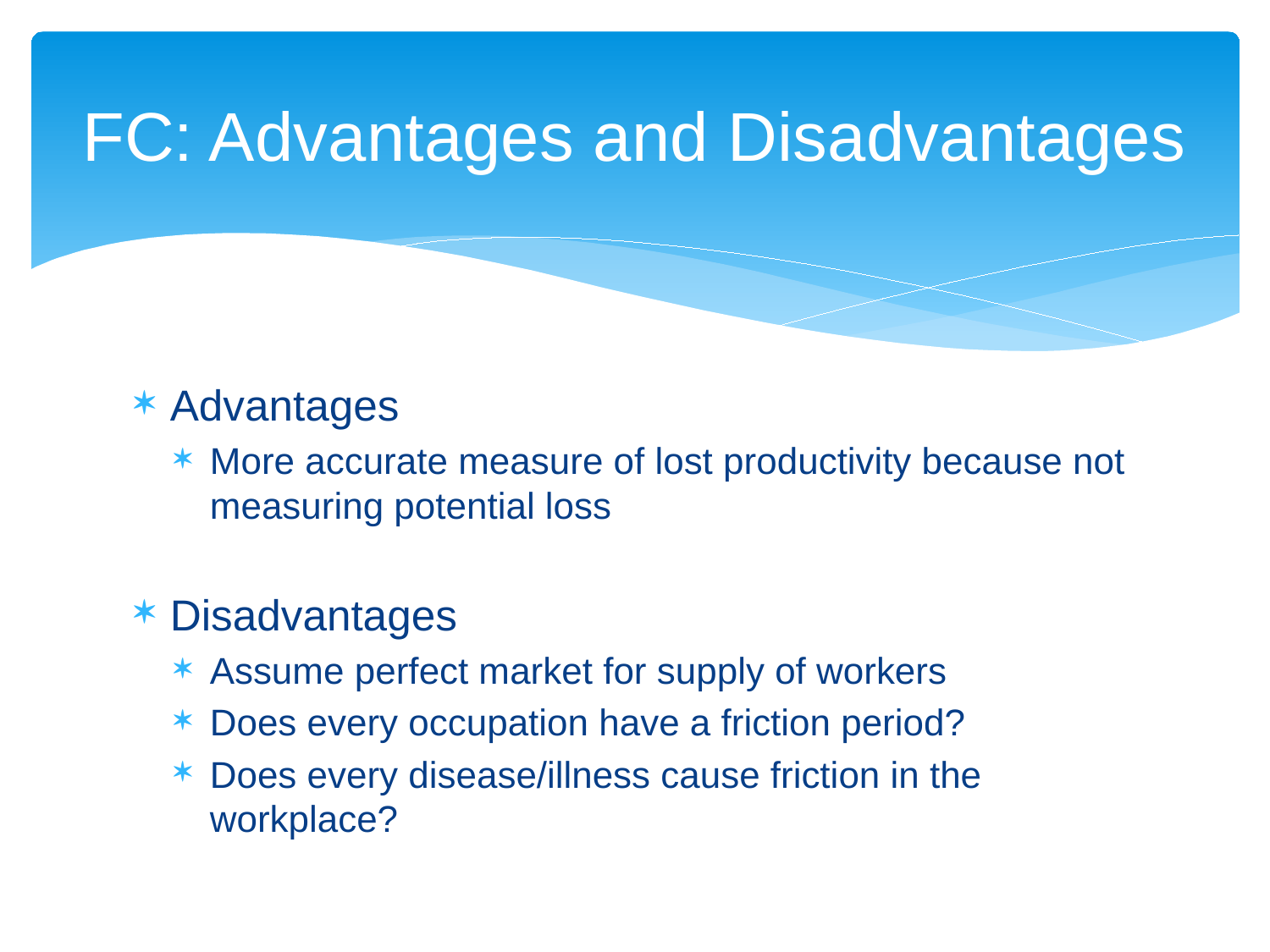

# FC: Advantages and Disadvantages
Advantages
More accurate measure of lost productivity because not measuring potential loss

Disadvantages
Assume perfect market for supply of workers
Does every occupation have a friction period?
Does every disease/illness cause friction in the workplace?